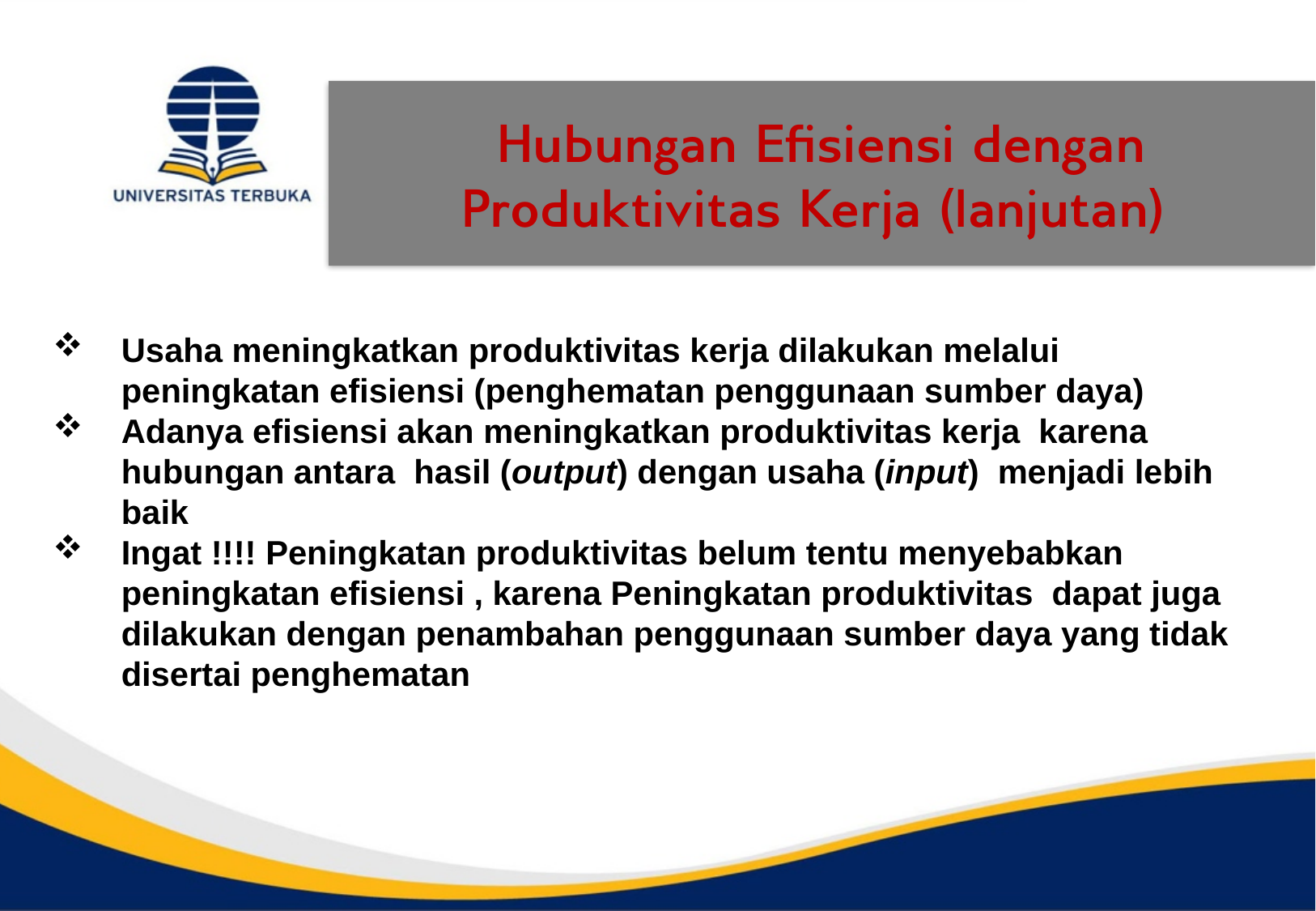

Hubungan Efisiensi dengan Produktivitas Kerja (lanjutan)
Usaha meningkatkan produktivitas kerja dilakukan melalui peningkatan efisiensi (penghematan penggunaan sumber daya)
Adanya efisiensi akan meningkatkan produktivitas kerja  karena hubungan antara  hasil (output) dengan usaha (input)  menjadi lebih baik
Ingat !!!! Peningkatan produktivitas belum tentu menyebabkan peningkatan efisiensi , karena Peningkatan produktivitas  dapat juga dilakukan dengan penambahan penggunaan sumber daya yang tidak disertai penghematan